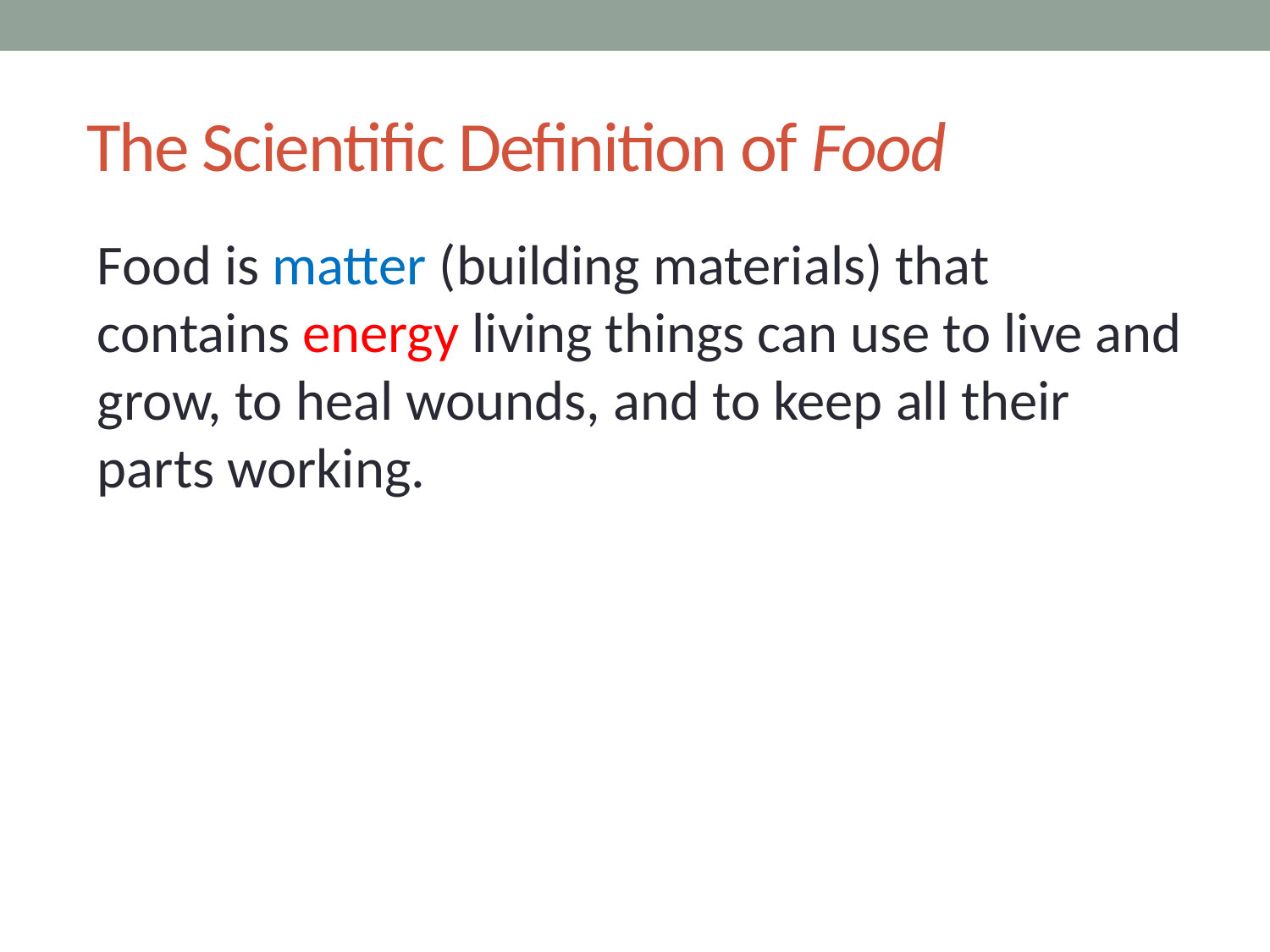

# The Scientific Definition of Food
Food is matter (building materials) that contains energy living things can use to live and grow, to heal wounds, and to keep all their parts working.